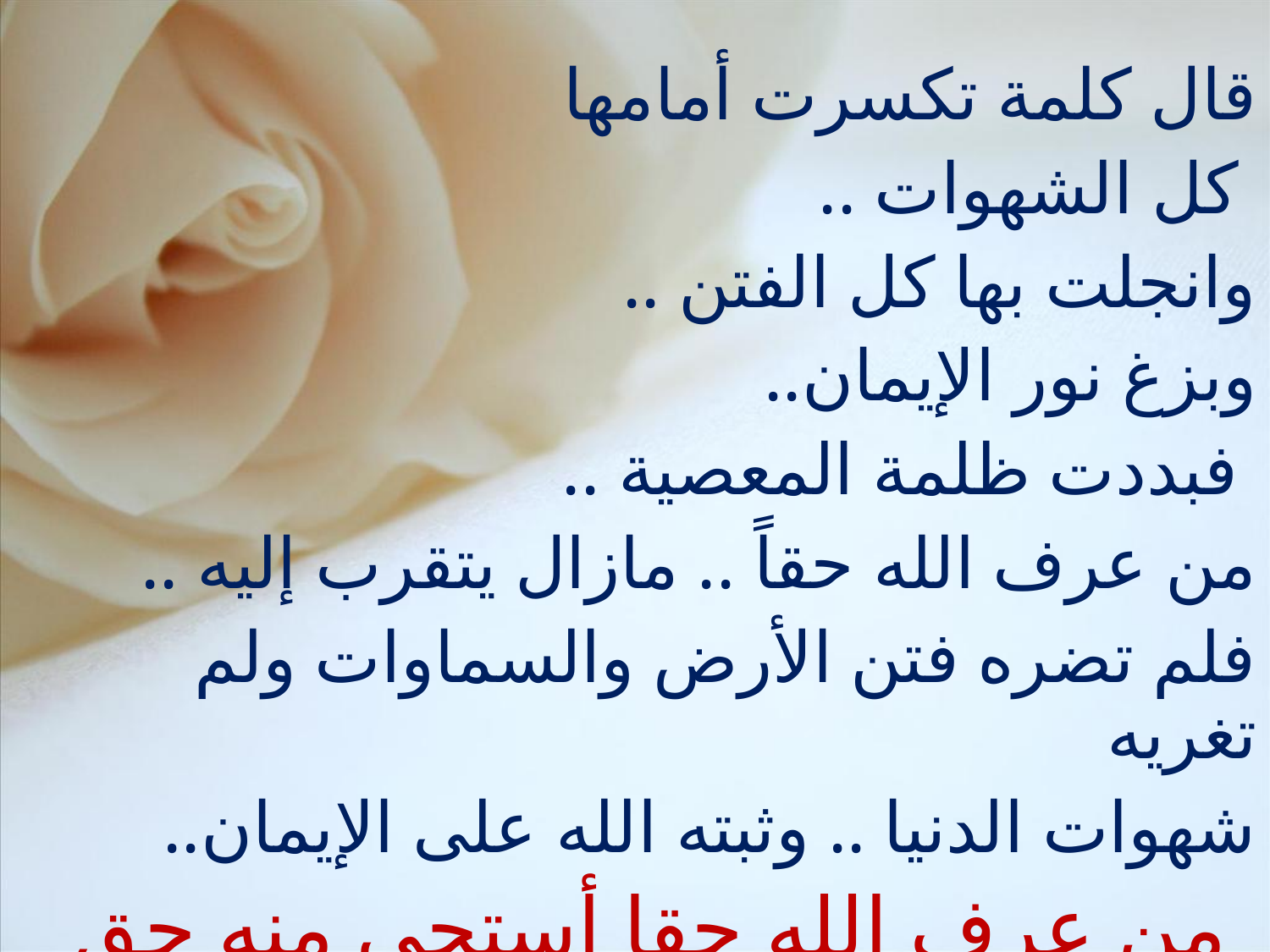

قال كلمة تكسرت أمامها
 كل الشهوات ..
وانجلت بها كل الفتن ..
وبزغ نور الإيمان..
 فبددت ظلمة المعصية ..
من عرف الله حقاً .. مازال يتقرب إليه ..
فلم تضره فتن الأرض والسماوات ولم تغريه
شهوات الدنيا .. وثبته الله على الإيمان..
من عرف الله حقا أستحى منه حق الحياء ..